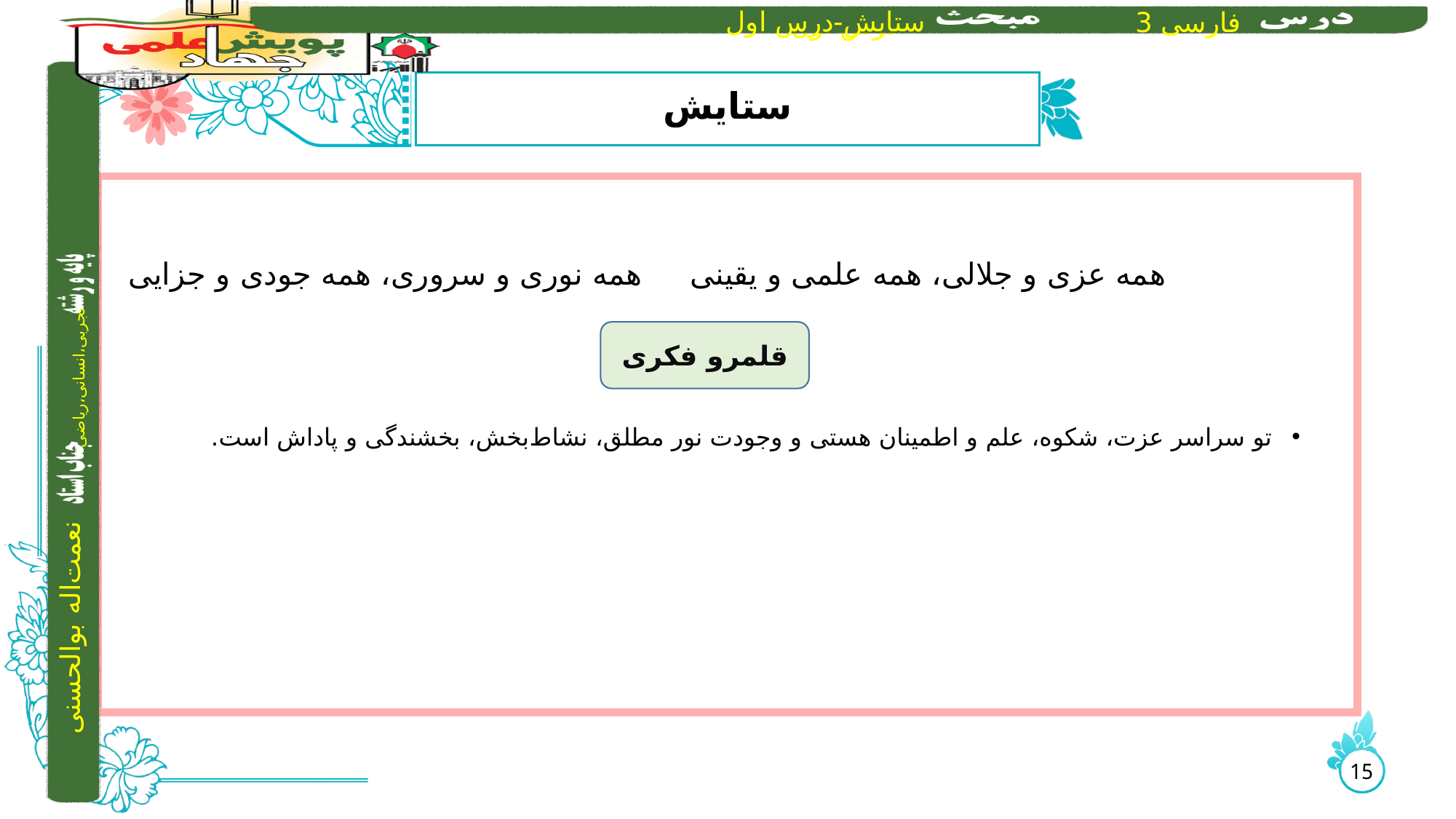

# ستایش
 همه عزی و جلالی، همه علمی و یقینی     همه نوری و سروری، همه جودی و جزایی

تو سراسر عزت، شکوه، علم و اطمینان هستی و وجودت نور مطلق، نشاط­‌بخش، بخشندگی و پاداش است.